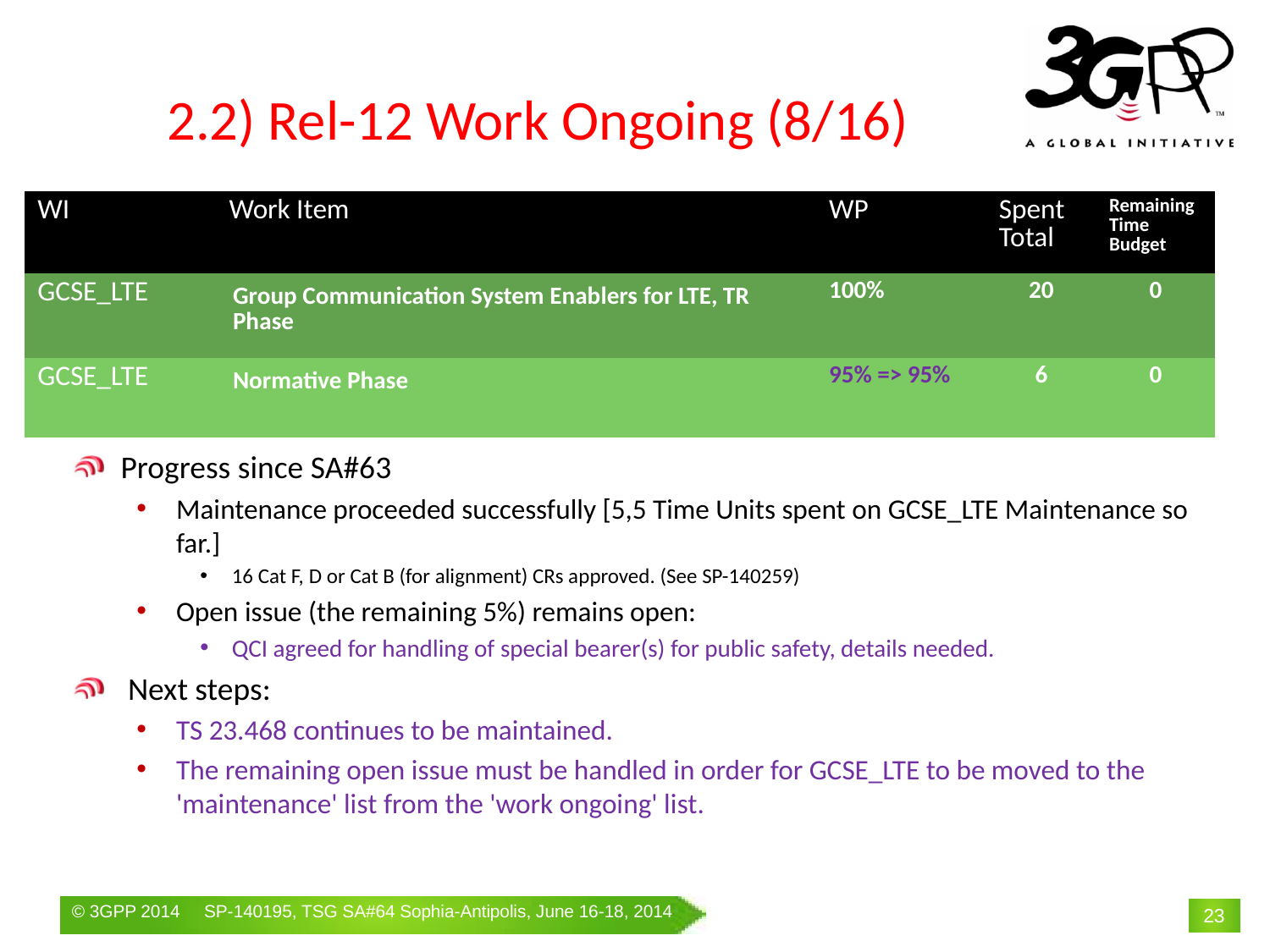

# 2.2) Rel-12 Work Ongoing (8/16)
| WI | Work Item | WP | Spent Total | Remaining Time Budget |
| --- | --- | --- | --- | --- |
| GCSE\_LTE | Group Communication System Enablers for LTE, TR Phase | 100% | 20 | 0 |
| GCSE\_LTE | Normative Phase | 95% => 95% | 6 | 0 |
Progress since SA#63
Maintenance proceeded successfully [5,5 Time Units spent on GCSE_LTE Maintenance so far.]
16 Cat F, D or Cat B (for alignment) CRs approved. (See SP-140259)
Open issue (the remaining 5%) remains open:
QCI agreed for handling of special bearer(s) for public safety, details needed.
 Next steps:
TS 23.468 continues to be maintained.
The remaining open issue must be handled in order for GCSE_LTE to be moved to the 'maintenance' list from the 'work ongoing' list.